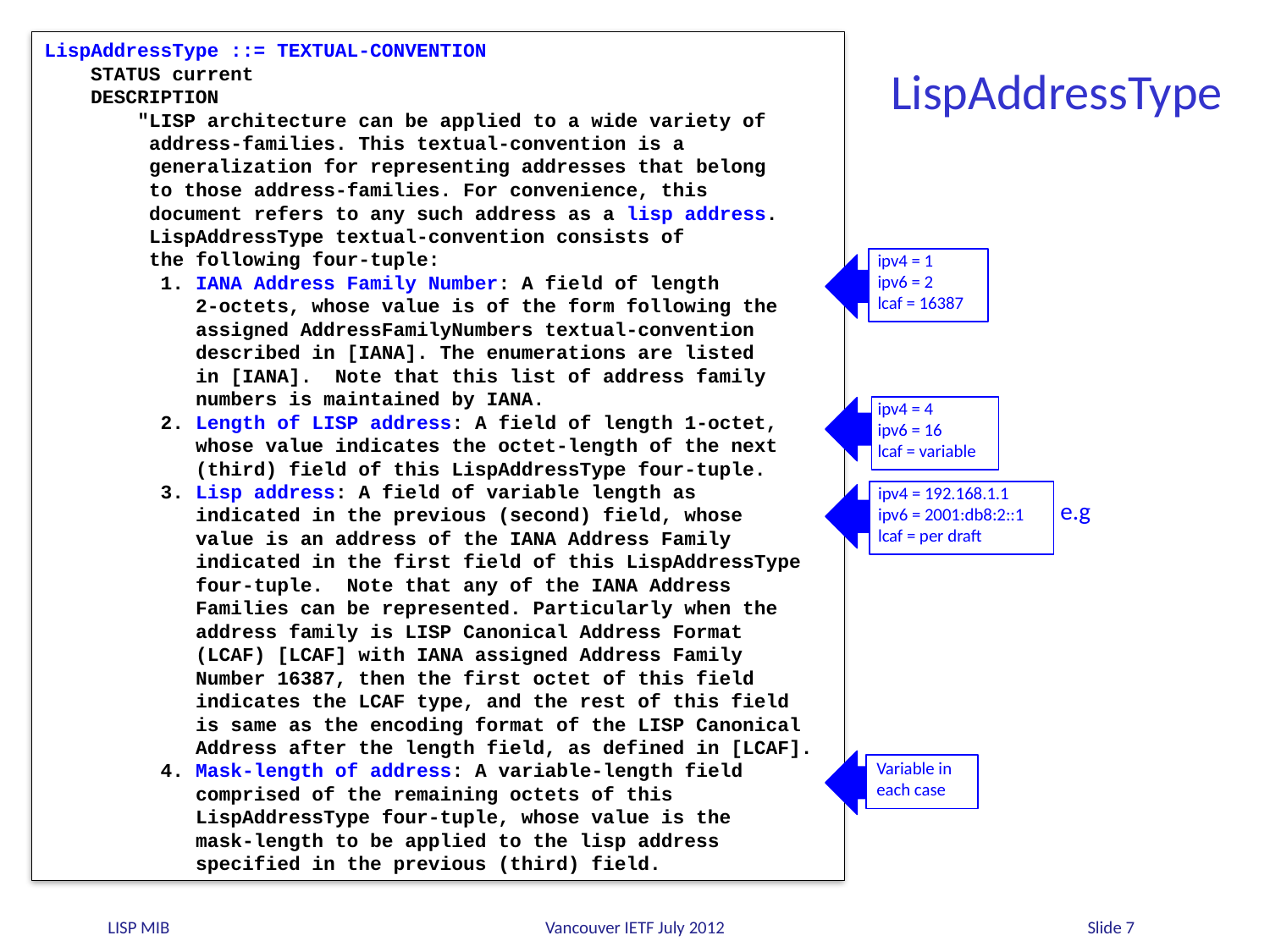

# LispAddressType
LispAddressType ::= TEXTUAL-CONVENTION
    STATUS current
    DESCRIPTION
        "LISP architecture can be applied to a wide variety of
         address-families. This textual-convention is a
         generalization for representing addresses that belong
         to those address-families. For convenience, this
         document refers to any such address as a lisp address.
         LispAddressType textual-convention consists of
         the following four-tuple:
          1. IANA Address Family Number: A field of length
             2-octets, whose value is of the form following the
             assigned AddressFamilyNumbers textual-convention
             described in [IANA]. The enumerations are listed
             in [IANA].  Note that this list of address family
             numbers is maintained by IANA.
          2. Length of LISP address: A field of length 1-octet,
             whose value indicates the octet-length of the next
             (third) field of this LispAddressType four-tuple.
          3. Lisp address: A field of variable length as
             indicated in the previous (second) field, whose
             value is an address of the IANA Address Family
             indicated in the first field of this LispAddressType
             four-tuple.  Note that any of the IANA Address
             Families can be represented. Particularly when the
             address family is LISP Canonical Address Format
             (LCAF) [LCAF] with IANA assigned Address Family
             Number 16387, then the first octet of this field
             indicates the LCAF type, and the rest of this field
             is same as the encoding format of the LISP Canonical
             Address after the length field, as defined in [LCAF].
          4. Mask-length of address: A variable-length field
             comprised of the remaining octets of this
             LispAddressType four-tuple, whose value is the
             mask-length to be applied to the lisp address
             specified in the previous (third) field.
ipv4 = 1
ipv6 = 2
lcaf = 16387

ipv4 = 4
ipv6 = 16
lcaf = variable

ipv4 = 192.168.1.1
ipv6 = 2001:db8:2::1
lcaf = per draft

e.g

Variable in each case

LISP MIB
Vancouver IETF July 2012
Slide 7